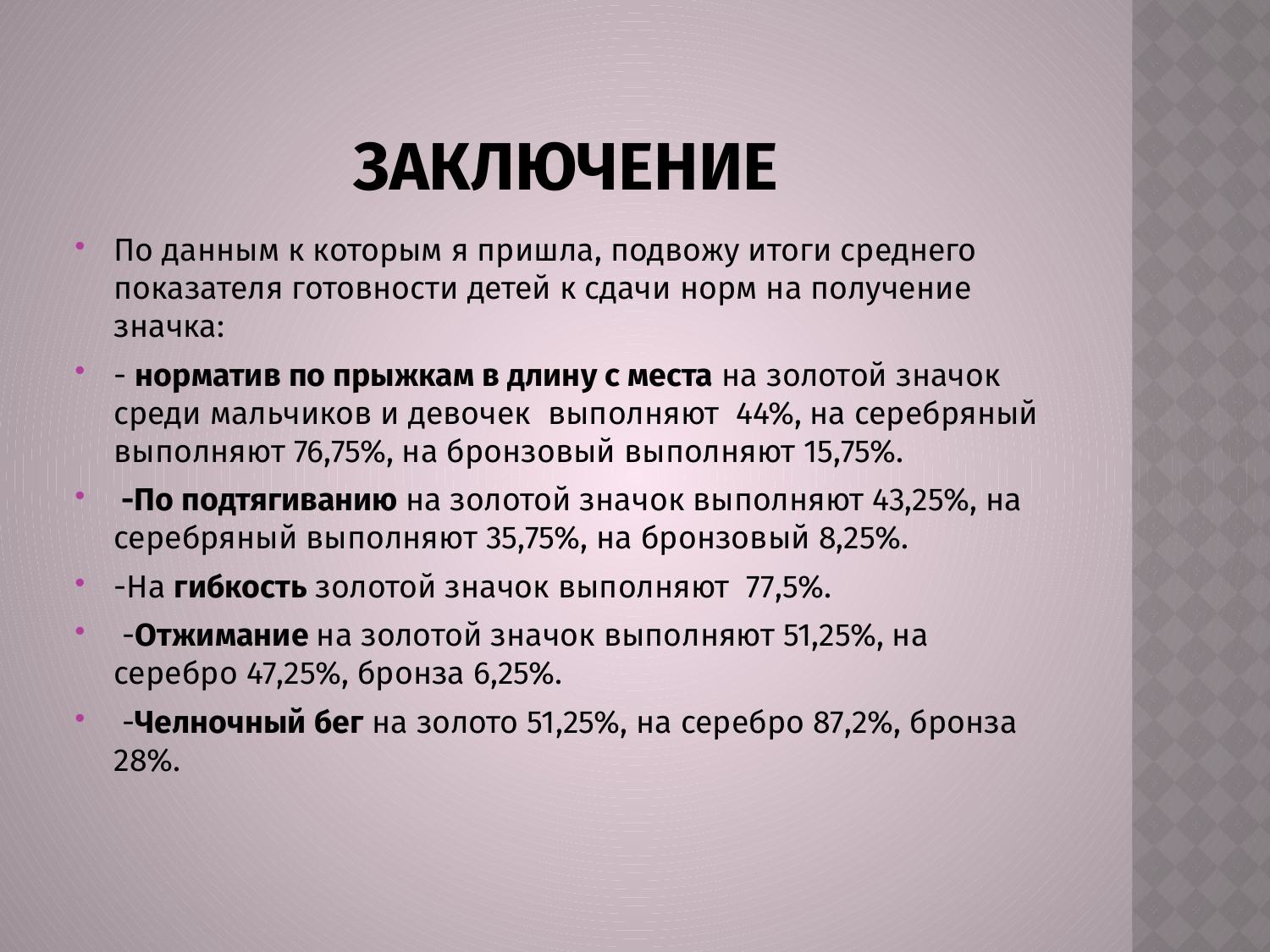

# Заключение
По данным к которым я пришла, подвожу итоги среднего показателя готовности детей к сдачи норм на получение значка:
- норматив по прыжкам в длину с места на золотой значок среди мальчиков и девочек  выполняют  44%, на серебряный выполняют 76,75%, на бронзовый выполняют 15,75%.
 -По подтягиванию на золотой значок выполняют 43,25%, на серебряный выполняют 35,75%, на бронзовый 8,25%.
-На гибкость золотой значок выполняют  77,5%.
 -Отжимание на золотой значок выполняют 51,25%, на серебро 47,25%, бронза 6,25%.
 -Челночный бег на золото 51,25%, на серебро 87,2%, бронза 28%.